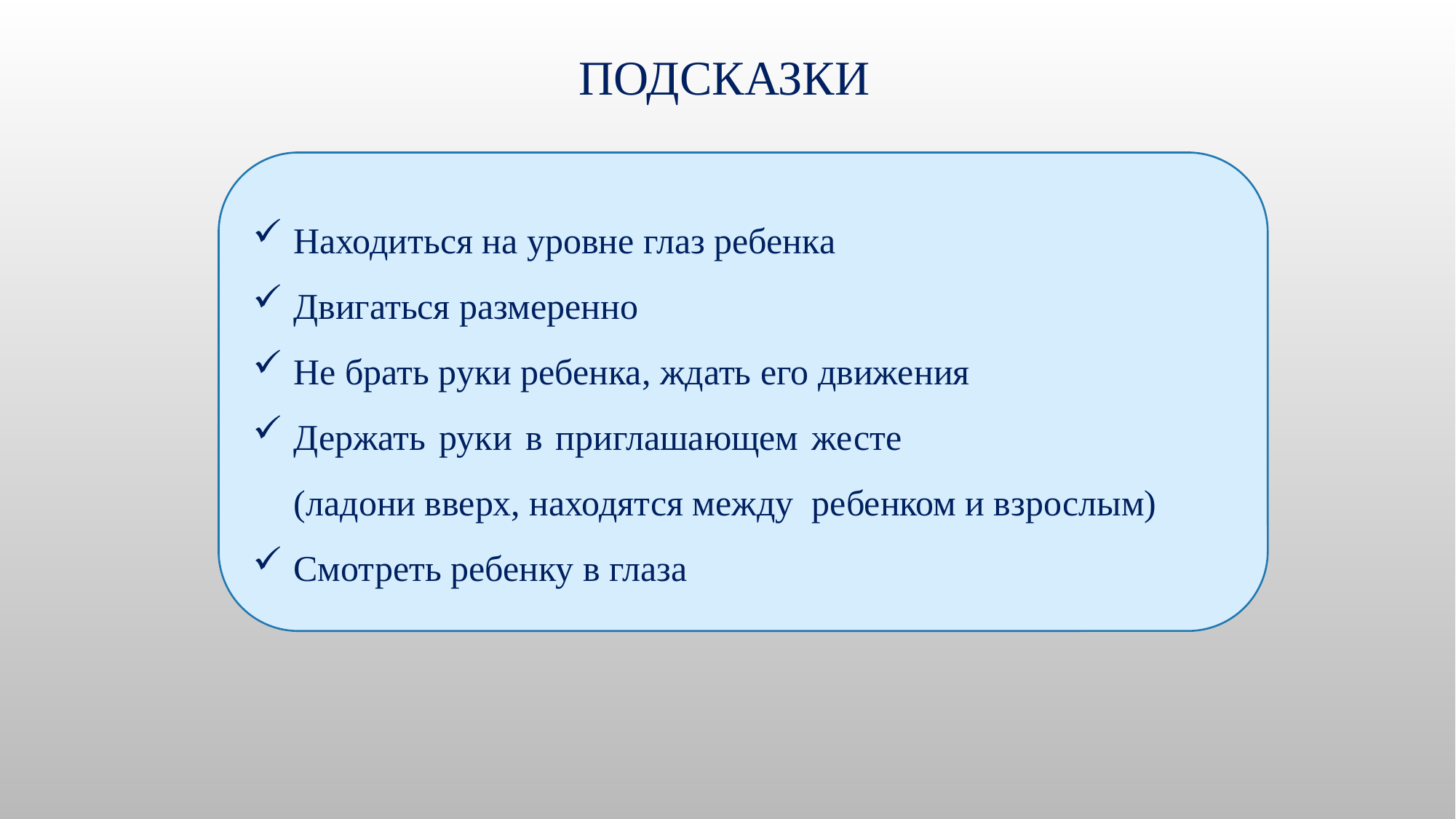

# Подсказки
Находиться на уровне глаз ребенка
Двигаться размеренно
Не брать руки ребенка, ждать его движения
Держать руки в приглашающем жесте                          (ладони вверх, находятся между  ребенком и взрослым)
Смотреть ребенку в глаза